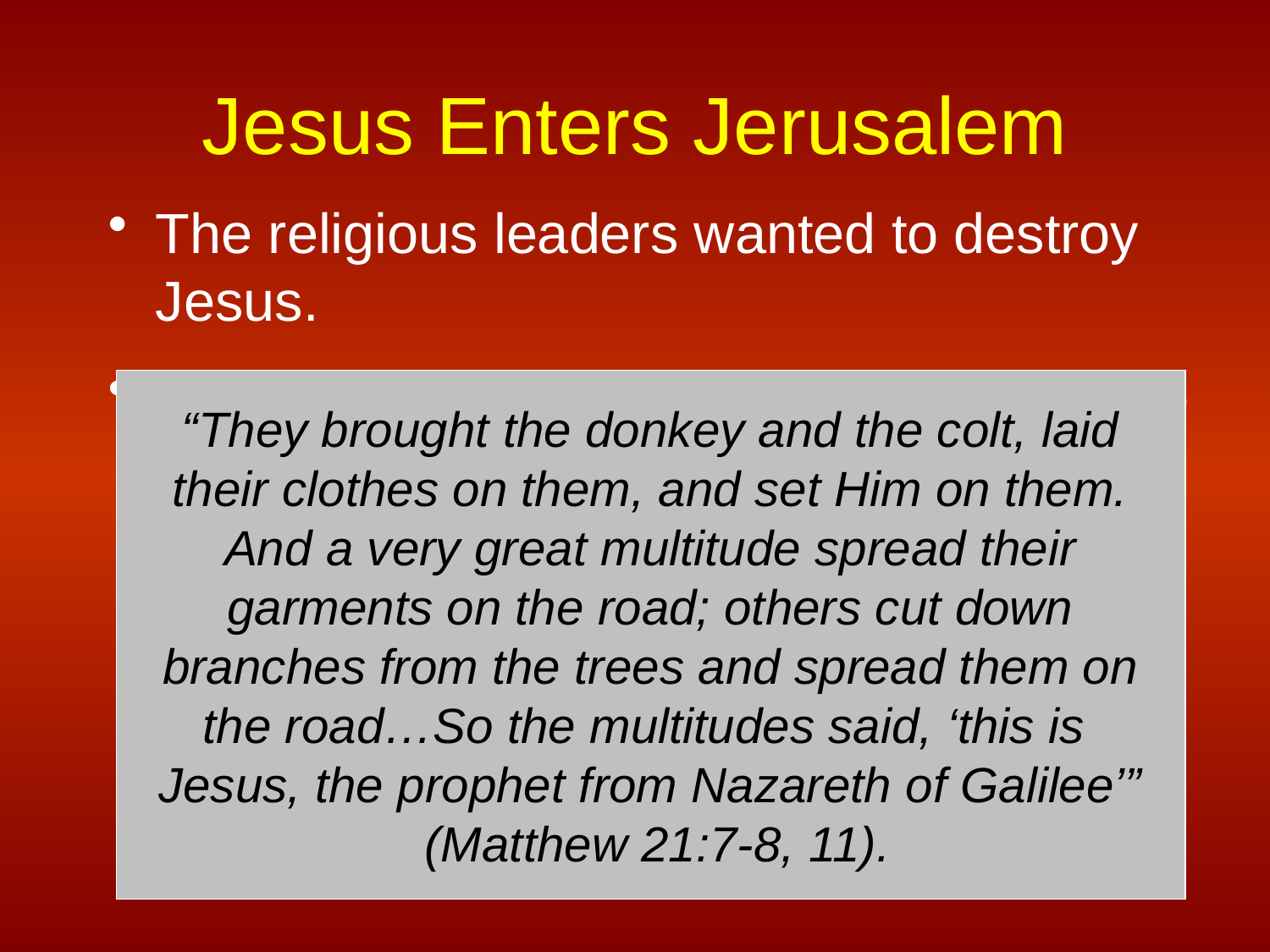

# Jesus Enters Jerusalem
The religious leaders wanted to destroy Jesus.
But the common people welcomed him to the city like a king.
“They brought the donkey and the colt, laid their clothes on them, and set Him on them. And a very great multitude spread their garments on the road; others cut down branches from the trees and spread them on the road…So the multitudes said, ‘this is
Jesus, the prophet from Nazareth of Galilee’”
 (Matthew 21:7-8, 11).